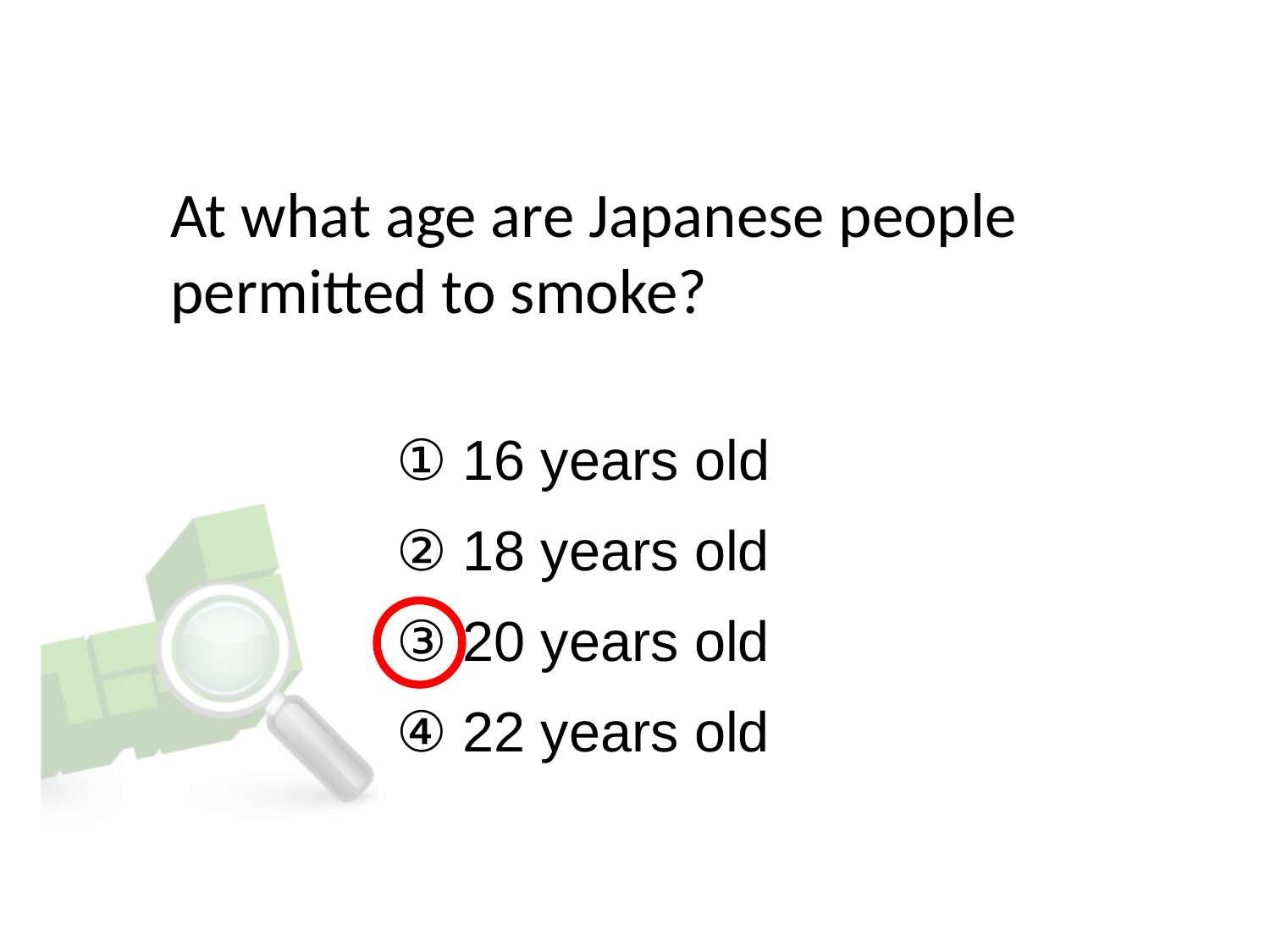

# At what age are Japanese people permitted to smoke?
① 16 years old
② 18 years old
③ 20 years old
④ 22 years old